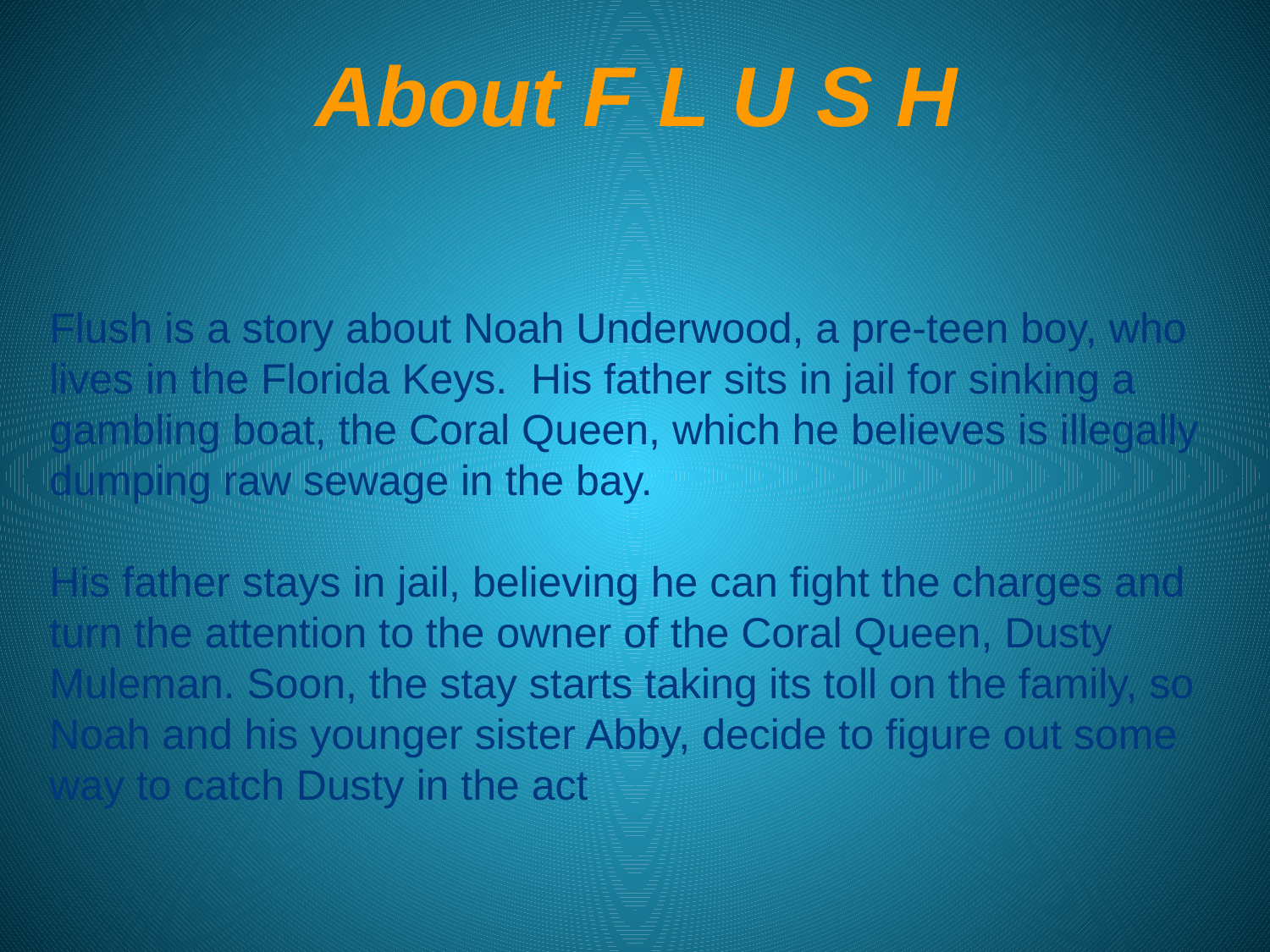

About F L U S H
Flush is a story about Noah Underwood, a pre-teen boy, who lives in the Florida Keys.  His father sits in jail for sinking a gambling boat, the Coral Queen, which he believes is illegally dumping raw sewage in the bay.

His father stays in jail, believing he can fight the charges and turn the attention to the owner of the Coral Queen, Dusty Muleman. Soon, the stay starts taking its toll on the family, so Noah and his younger sister Abby, decide to figure out some way to catch Dusty in the act